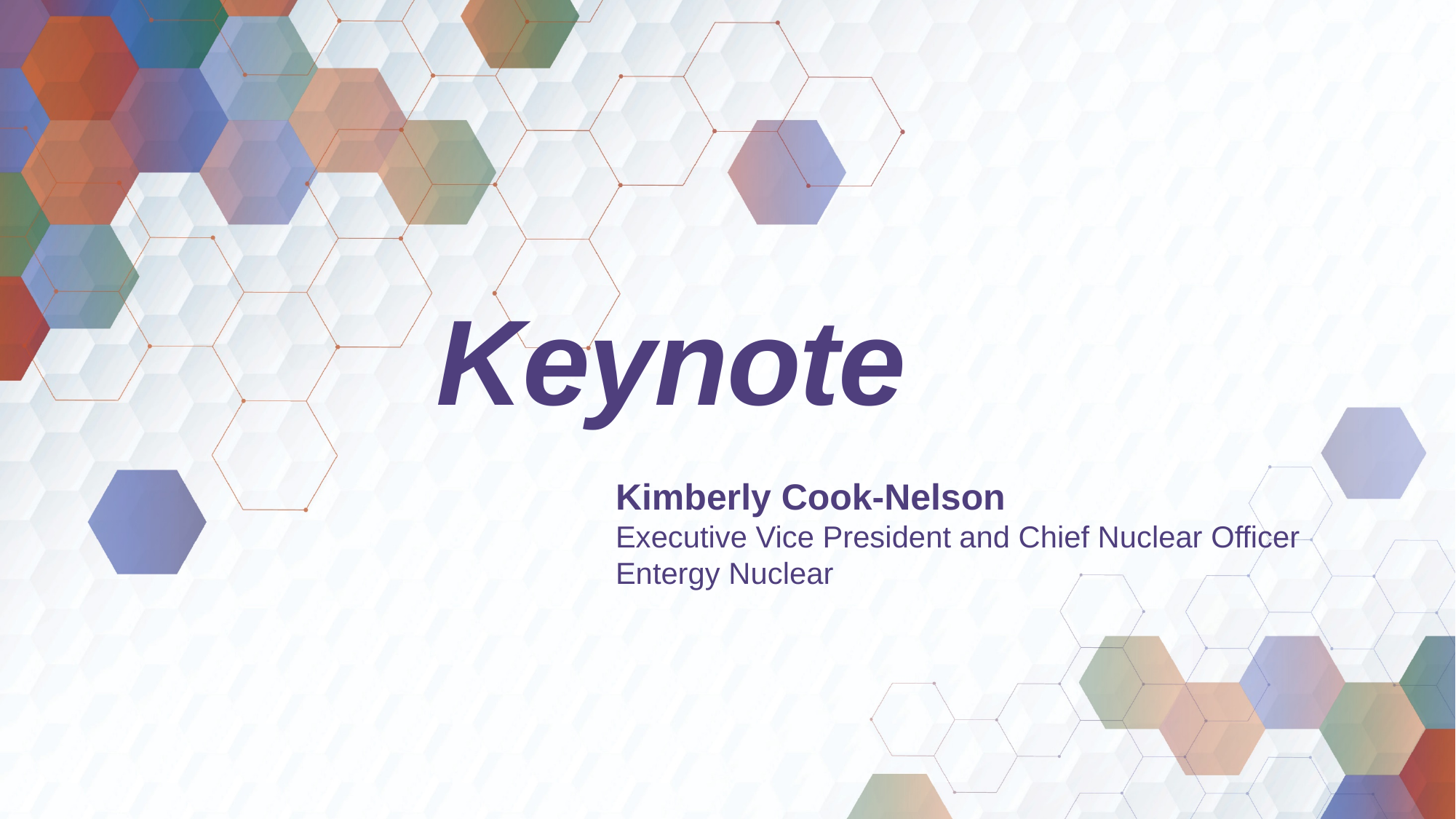

Keynote
Kimberly Cook-Nelson
Executive Vice President and Chief Nuclear Officer
Entergy Nuclear